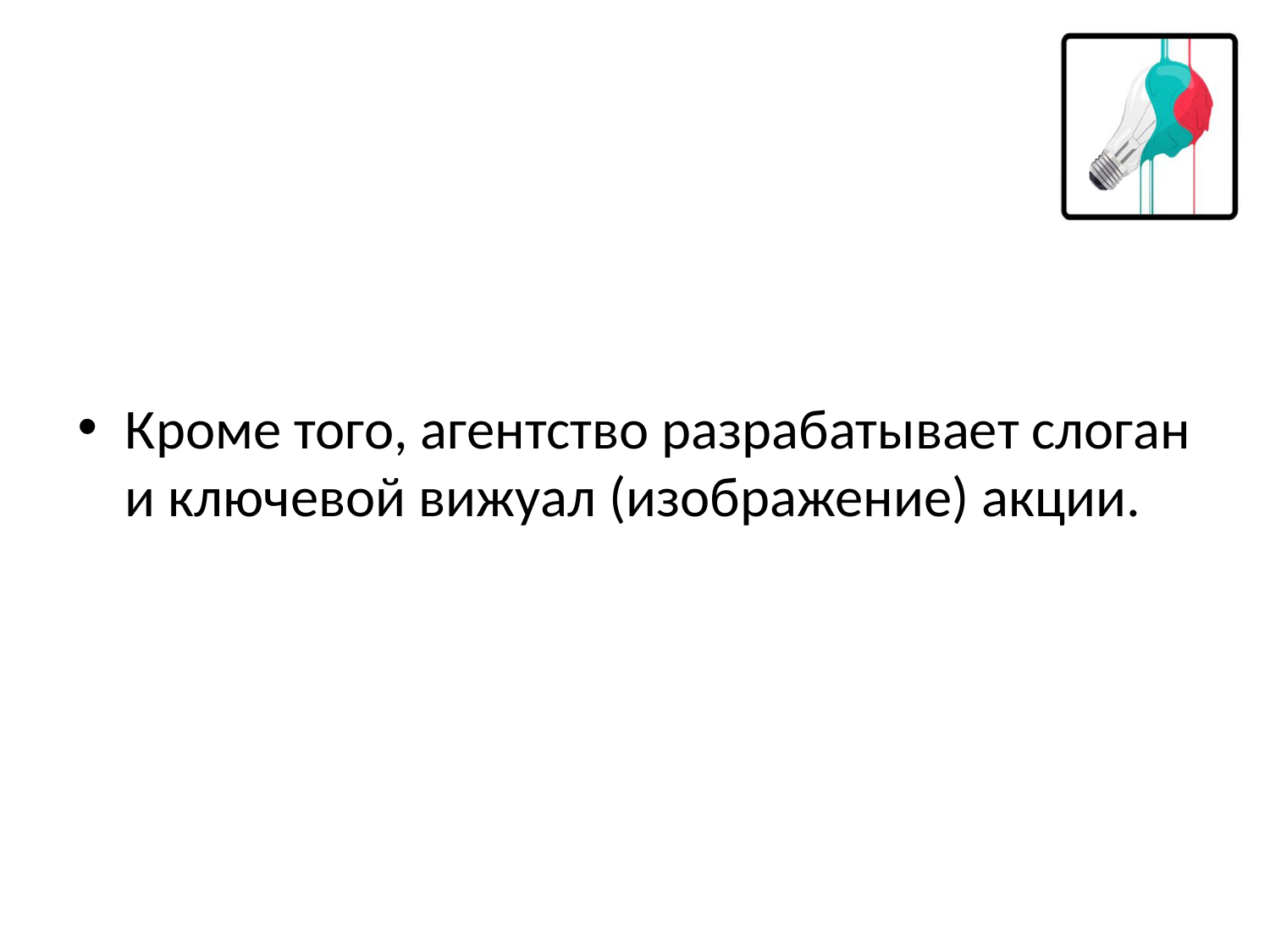

Кроме того, агентство разрабатывает слоган и ключевой вижуал (изображение) акции.